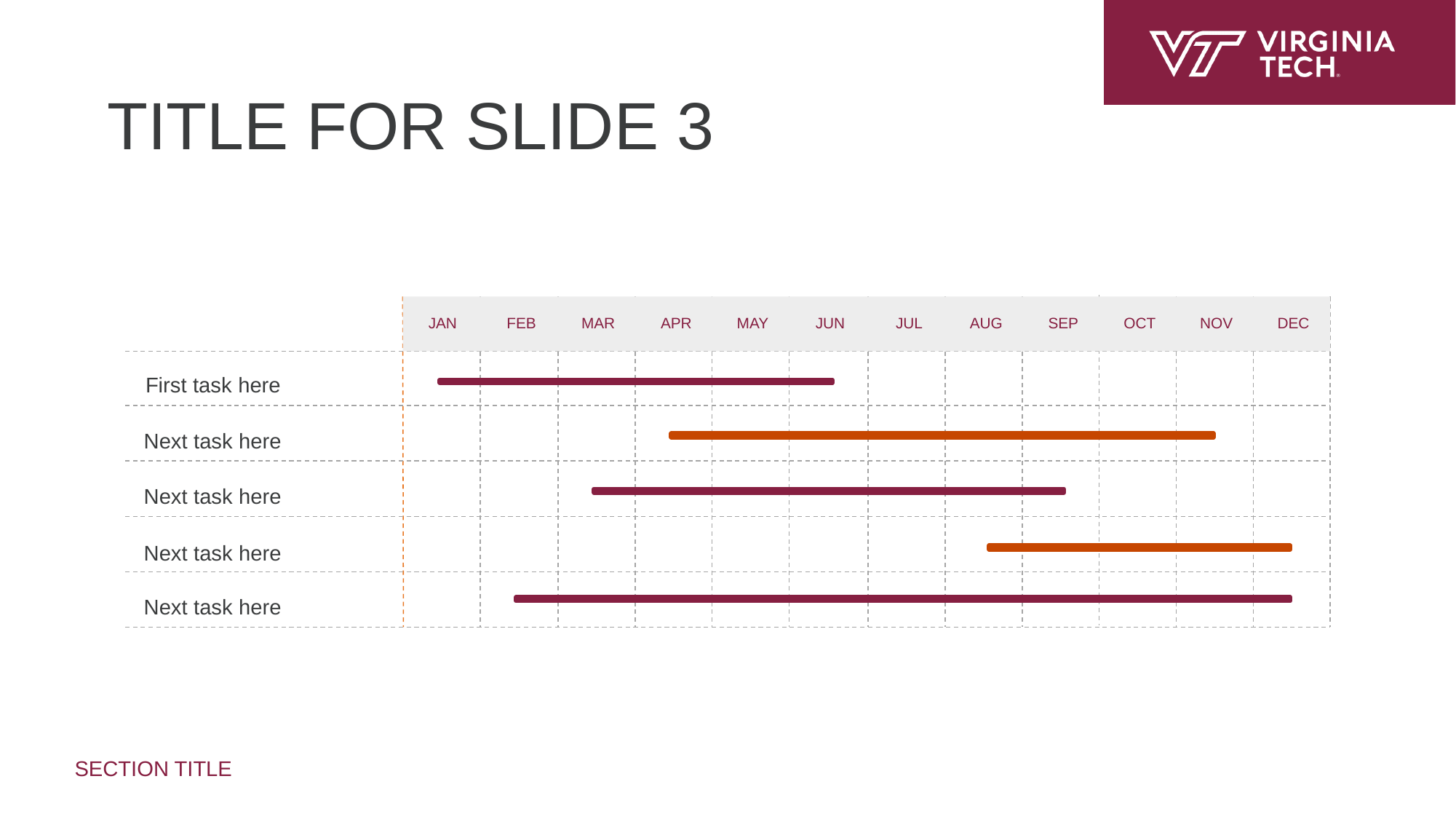

# TITLE FOR SLIDE 3

JAN
FEB
MAR
APR
MAY
JUN
JUL
AUG
SEP
OCT
NOV
DEC
First task here

Next task here

Next task here

Next task here

Next task here

SECTION TITLE